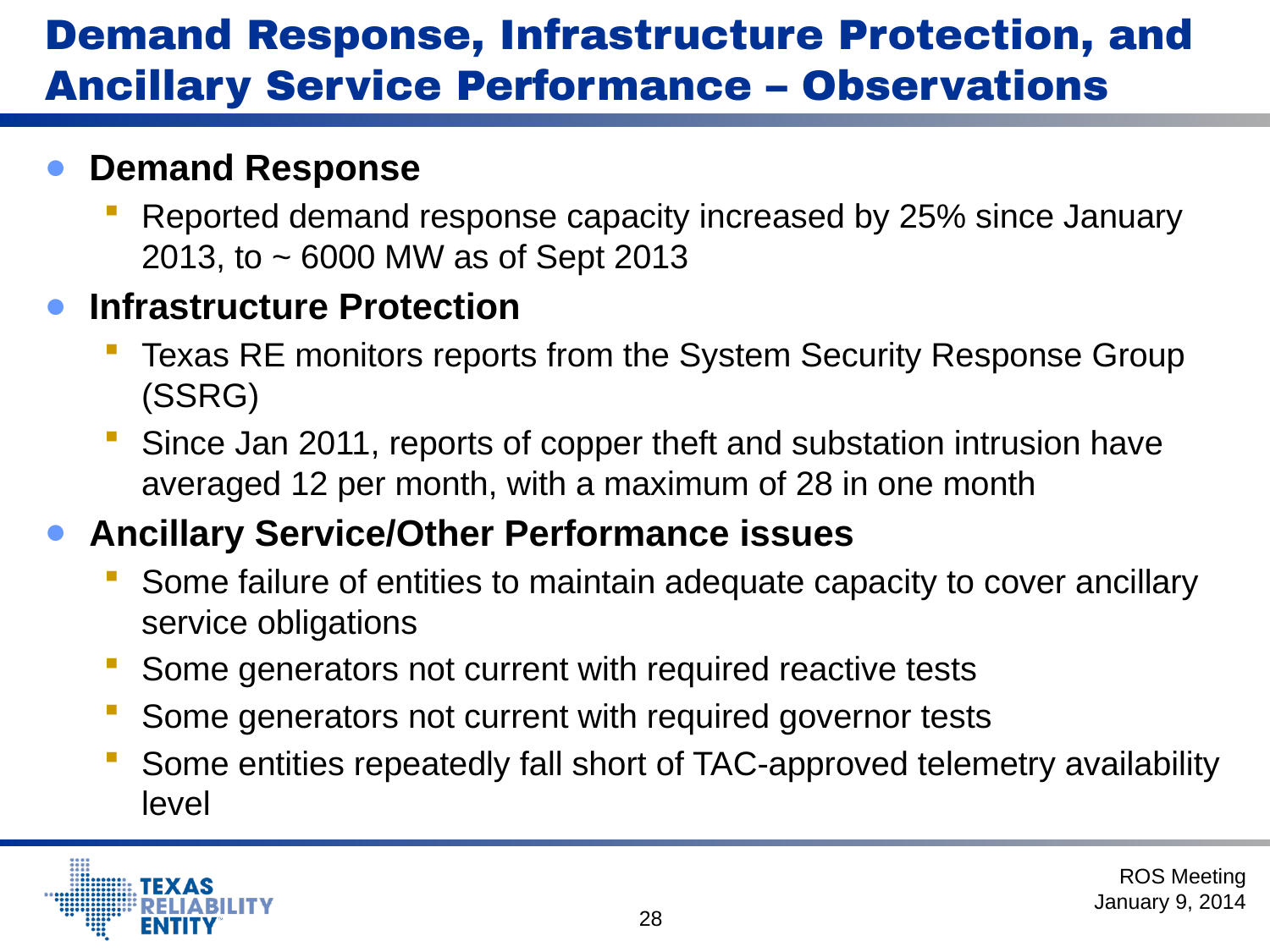

# Demand Response, Infrastructure Protection, and Ancillary Service Performance – Observations
Demand Response
Reported demand response capacity increased by 25% since January 2013, to ~ 6000 MW as of Sept 2013
Infrastructure Protection
Texas RE monitors reports from the System Security Response Group (SSRG)
Since Jan 2011, reports of copper theft and substation intrusion have averaged 12 per month, with a maximum of 28 in one month
Ancillary Service/Other Performance issues
Some failure of entities to maintain adequate capacity to cover ancillary service obligations
Some generators not current with required reactive tests
Some generators not current with required governor tests
Some entities repeatedly fall short of TAC-approved telemetry availability level

ROS Meeting
January 9, 2014